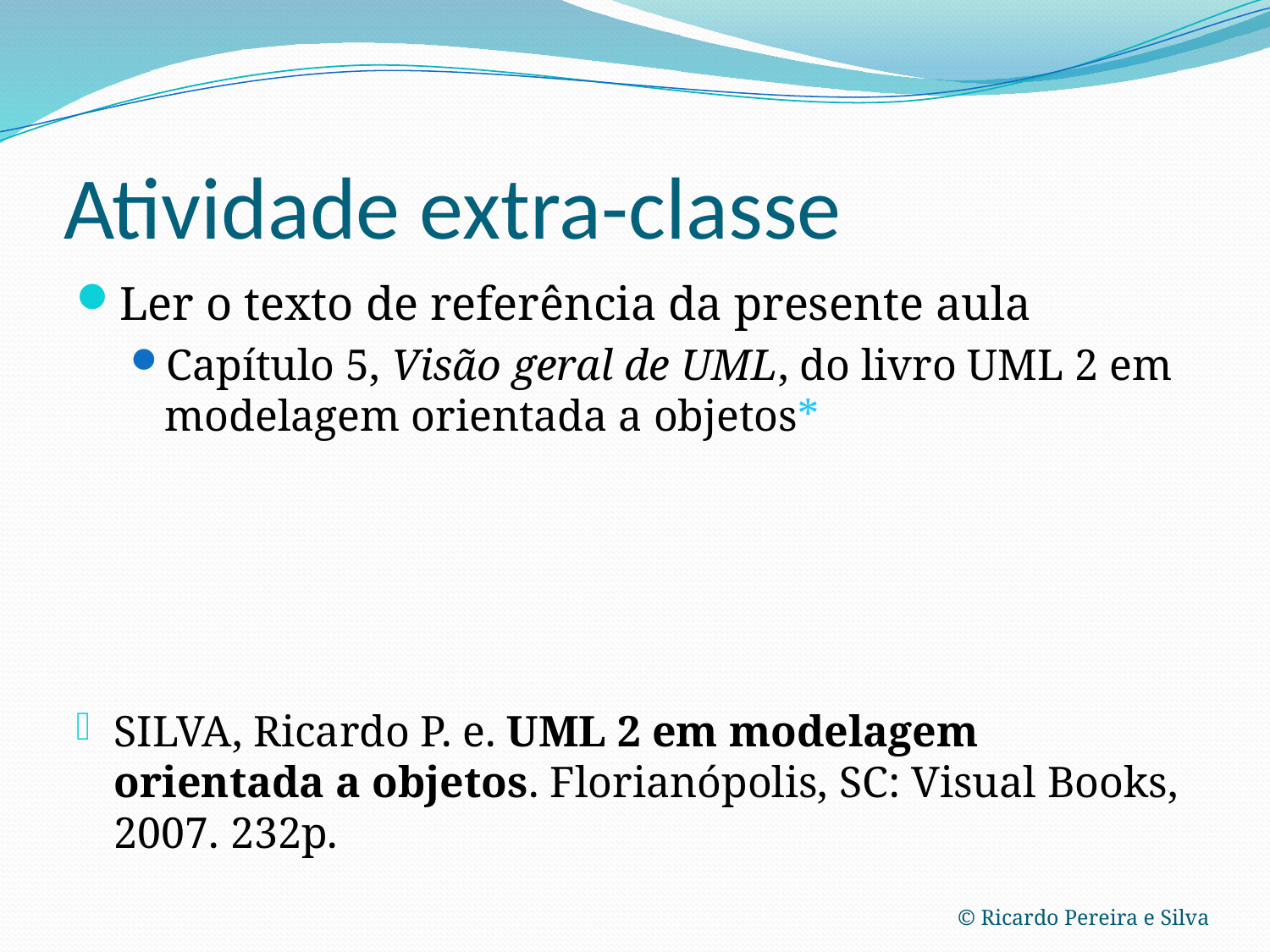

# Atividade extra-classe
Ler o texto de referência da presente aula
Capítulo 5, Visão geral de UML, do livro UML 2 em modelagem orientada a objetos*

SILVA, Ricardo P. e. UML 2 em modelagem orientada a objetos. Florianópolis, SC: Visual Books, 2007. 232p.

© Ricardo Pereira e Silva